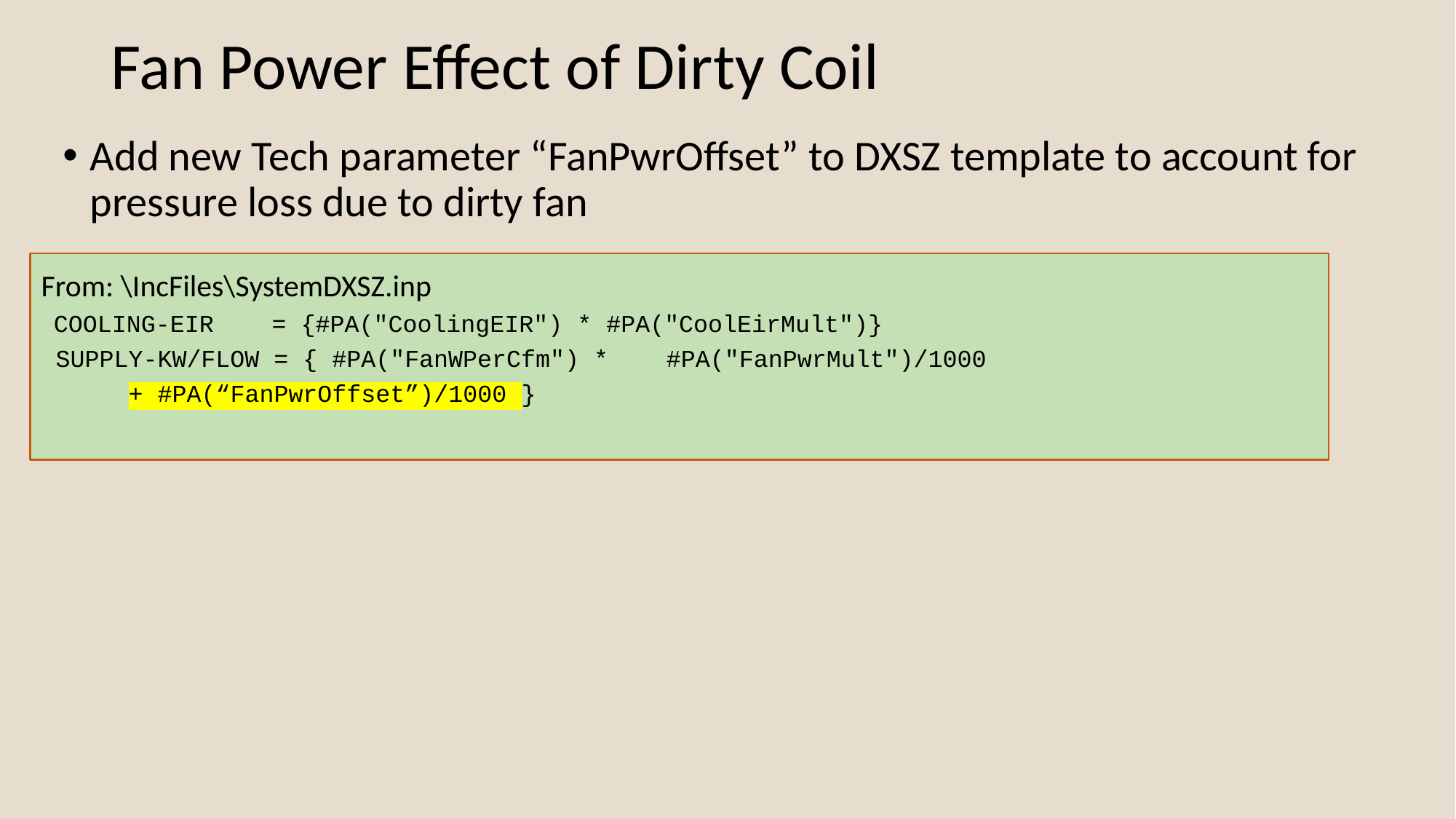

# Fan Power Effect of Dirty Coil
Add new Tech parameter “FanPwrOffset” to DXSZ template to account for pressure loss due to dirty fan
From: \IncFiles\SystemDXSZ.inp
 COOLING-EIR    = {#PA("CoolingEIR") * #PA("CoolEirMult")}
 SUPPLY-KW/FLOW = { #PA("FanWPerCfm") *    #PA("FanPwrMult")/1000
      + #PA(“FanPwrOffset”)/1000 }